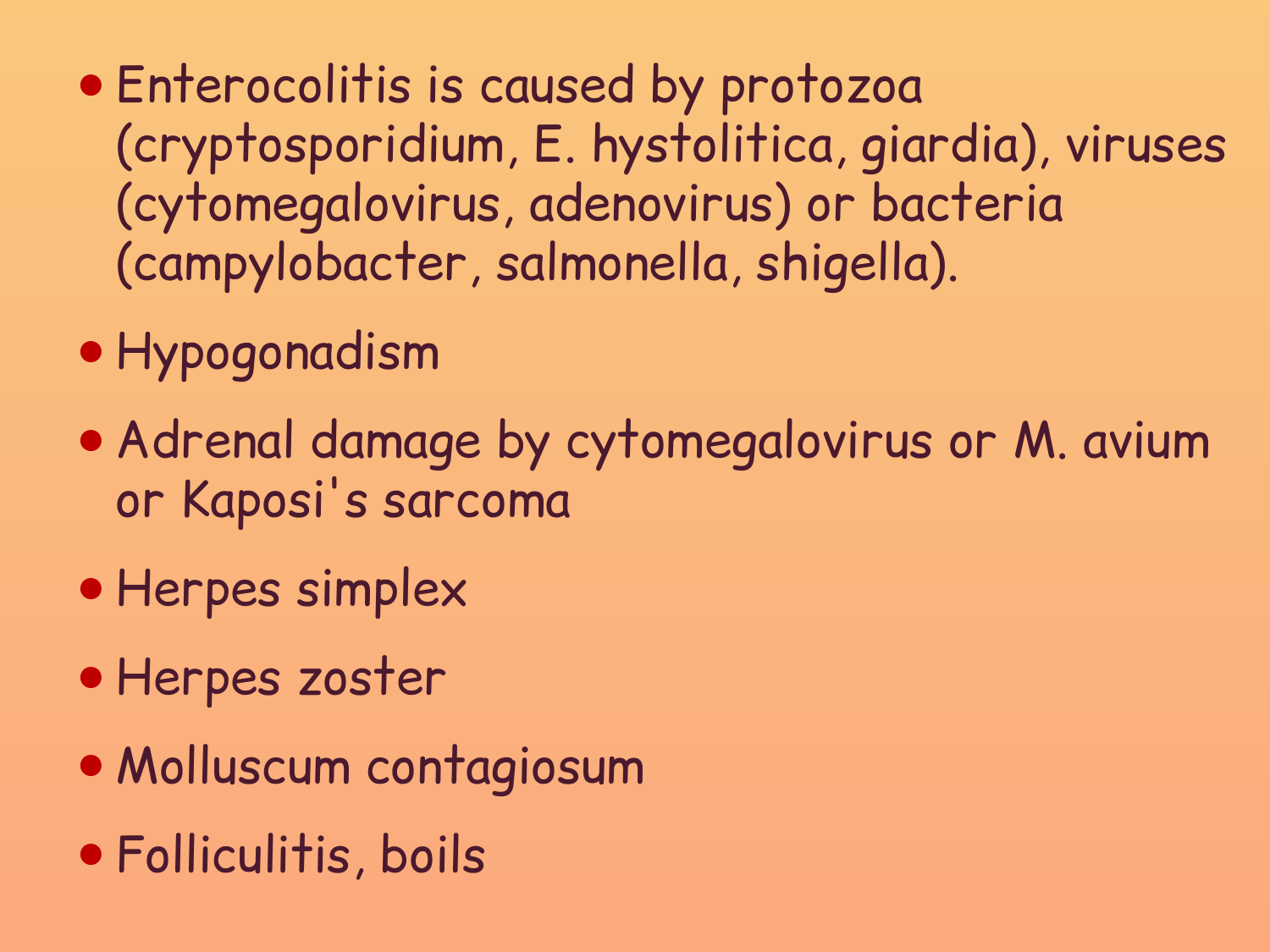

Enterocolitis is caused by protozoa (cryptosporidium, E. hystolitica, giardia), viruses (cytomegalovirus, adenovirus) or bacteria (campylobacter, salmonella, shigella).

Hypogonadism

Adrenal damage by cytomegalovirus or M. avium or Kaposi's sarcoma

Herpes simplex

Herpes zoster

Molluscum contagiosum

Folliculitis, boils

#